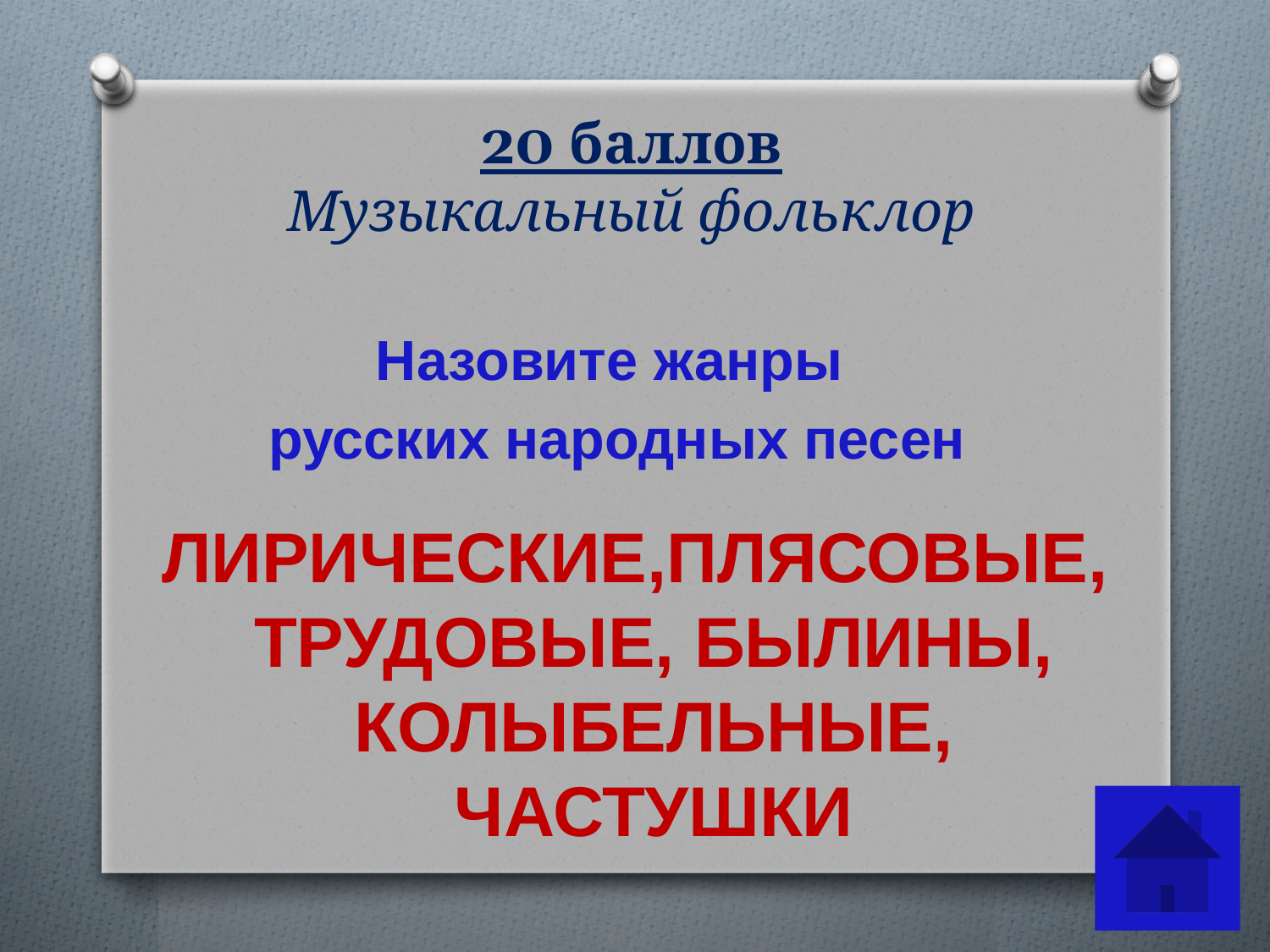

# 20 баллов Музыкальный фольклор
Назовите жанры
русских народных песен
ЛИРИЧЕСКИЕ,ПЛЯСОВЫЕ, ТРУДОВЫЕ, БЫЛИНЫ, КОЛЫБЕЛЬНЫЕ, ЧАСТУШКИ